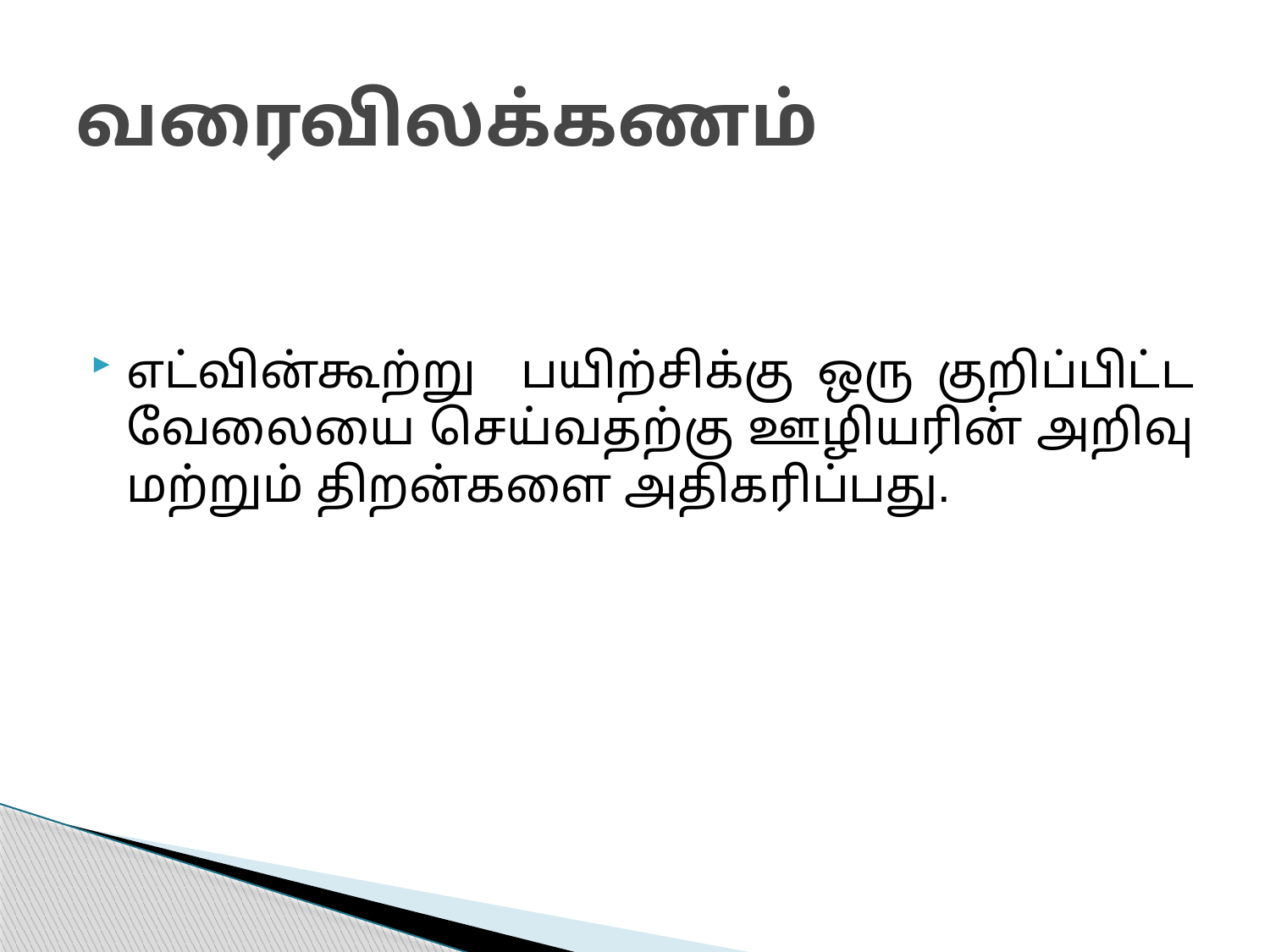

# வரைவிலக்கணம்

எட்வின்கூற்று  பயிற்சிக்கு ஒரு குறிப்பிட்ட வேலையை செய்வதற்கு ஊழியரின் அறிவு மற்றும் திறன்களை அதிகரிப்பது.